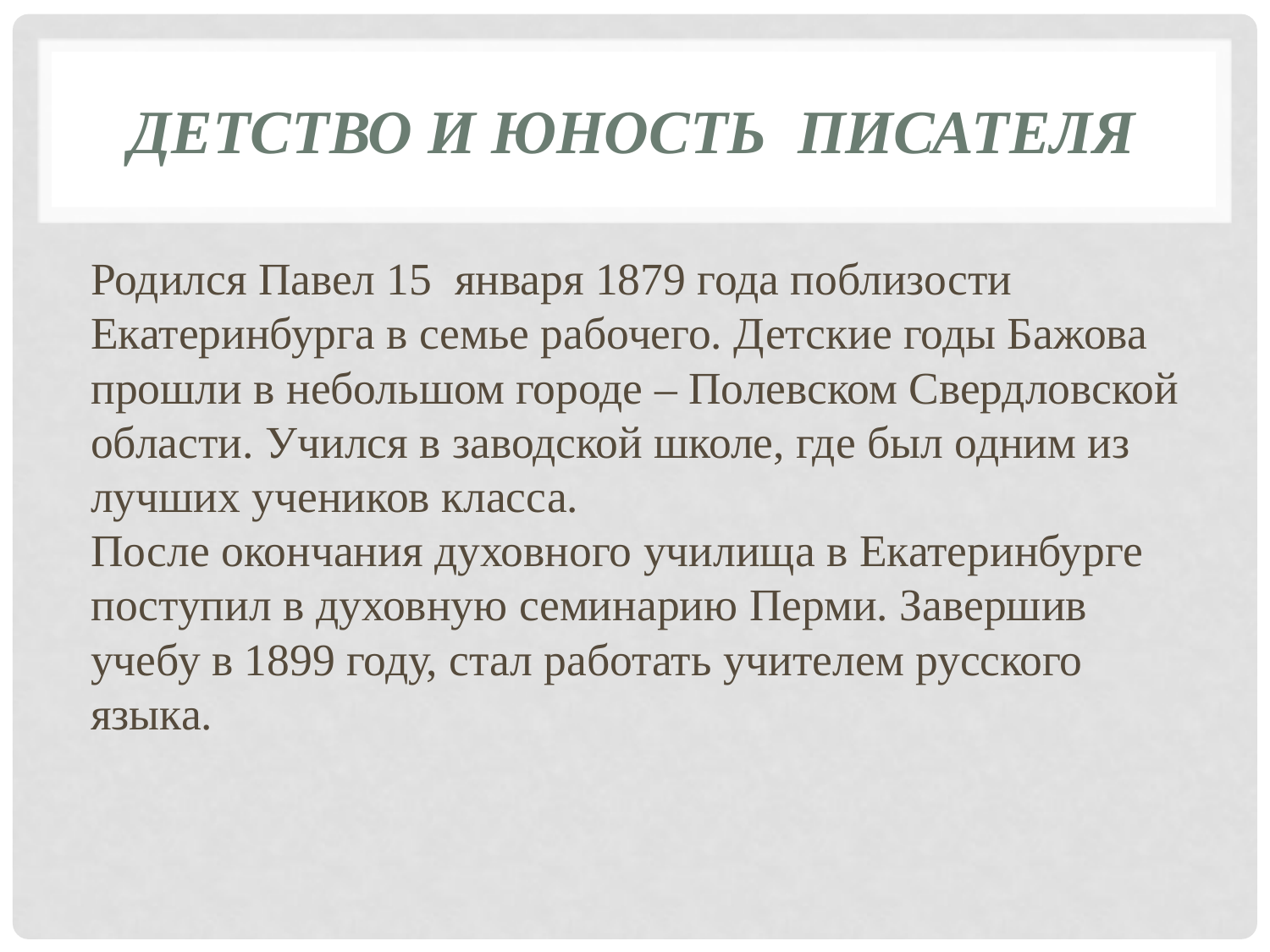

# Детство и юность  писателя
Родился Павел 15  января 1879 года поблизости Екатеринбурга в семье рабочего. Детские годы Бажова прошли в небольшом городе – Полевском Свердловской области. Учился в заводской школе, где был одним из лучших учеников класса.
После окончания духовного училища в Екатеринбурге  поступил в духовную семинарию Перми. Завершив учебу в 1899 году, стал работать учителем русского языка.